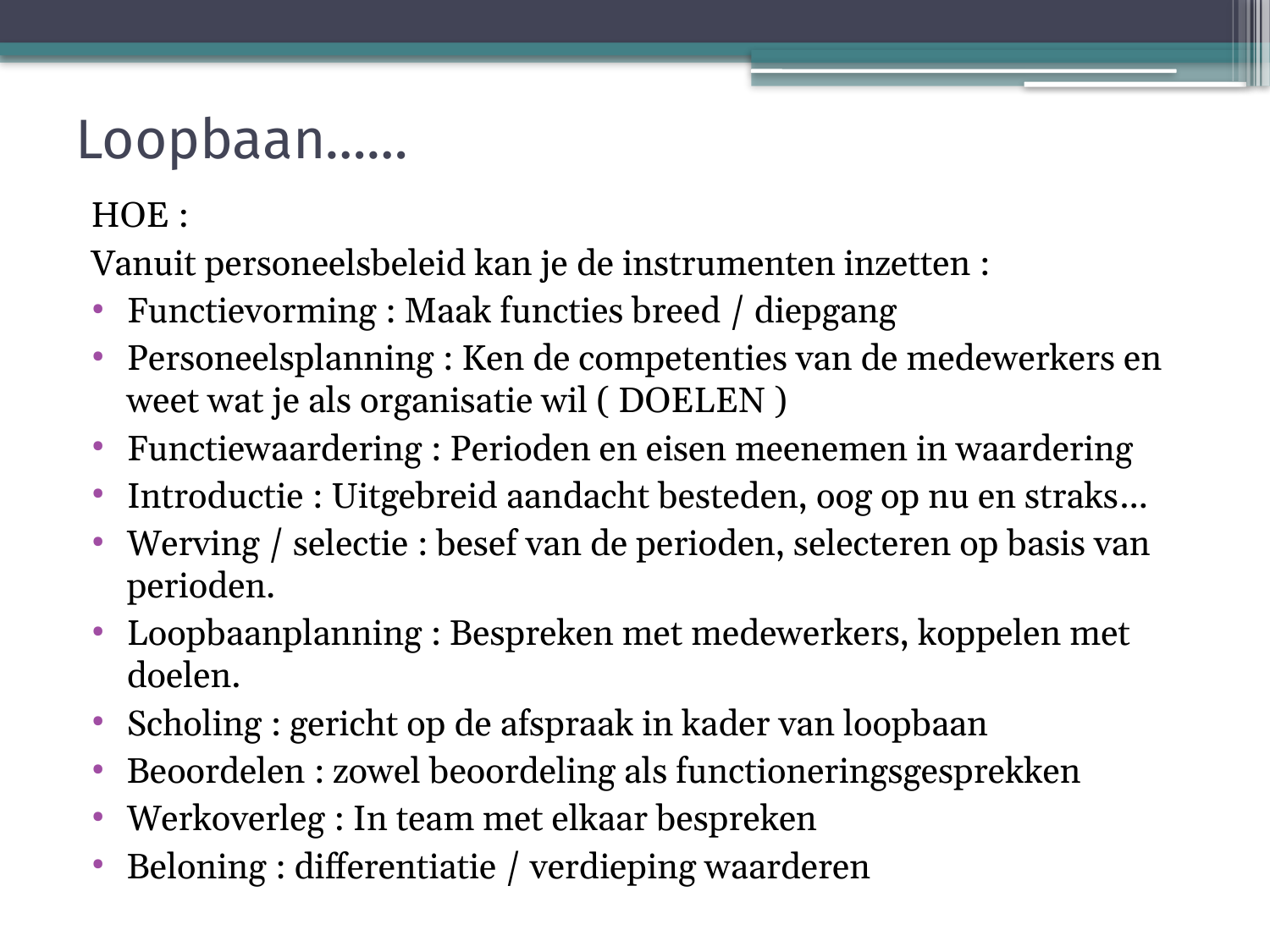

# Loopbaan……
HOE :
Vanuit personeelsbeleid kan je de instrumenten inzetten :
Functievorming : Maak functies breed / diepgang
Personeelsplanning : Ken de competenties van de medewerkers en weet wat je als organisatie wil ( DOELEN )
Functiewaardering : Perioden en eisen meenemen in waardering
Introductie : Uitgebreid aandacht besteden, oog op nu en straks…
Werving / selectie : besef van de perioden, selecteren op basis van perioden.
Loopbaanplanning : Bespreken met medewerkers, koppelen met doelen.
Scholing : gericht op de afspraak in kader van loopbaan
Beoordelen : zowel beoordeling als functioneringsgesprekken
Werkoverleg : In team met elkaar bespreken
Beloning : differentiatie / verdieping waarderen